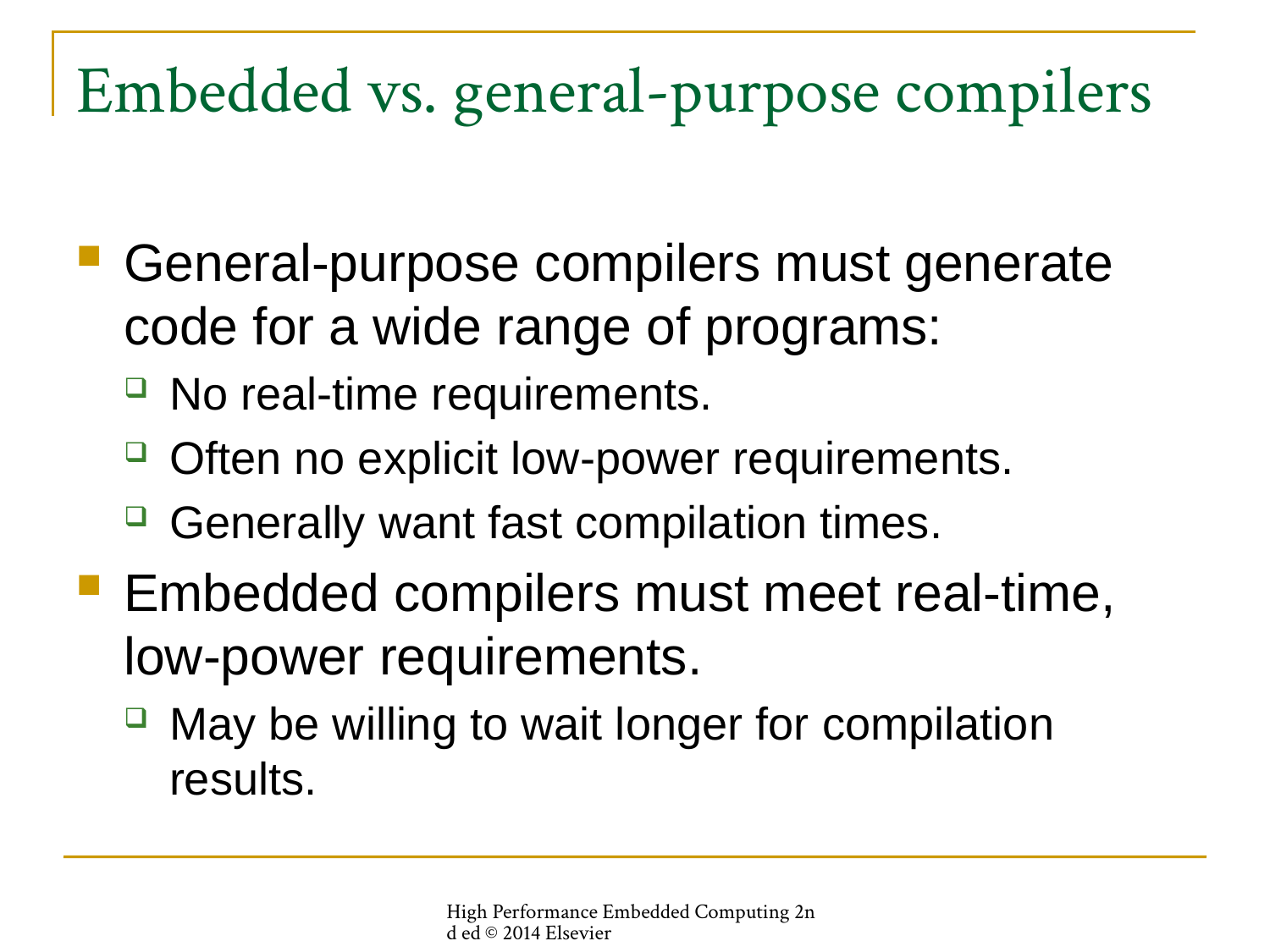

# Embedded vs. general-purpose compilers
General-purpose compilers must generate code for a wide range of programs:
No real-time requirements.
Often no explicit low-power requirements.
Generally want fast compilation times.
Embedded compilers must meet real-time, low-power requirements.
May be willing to wait longer for compilation results.
High Performance Embedded Computing 2nd ed © 2014 Elsevier